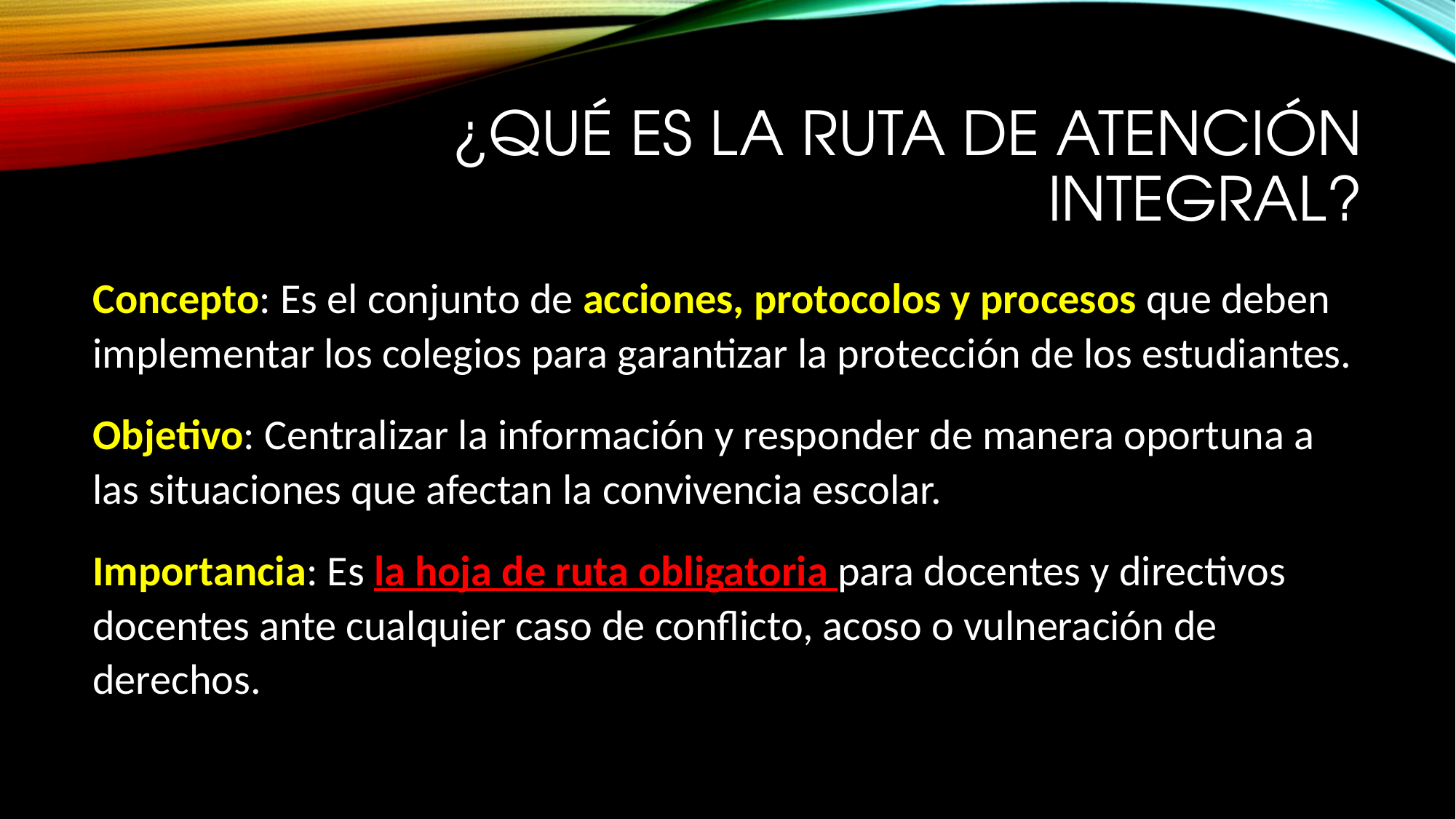

# ¿Qué es la Ruta de Atención Integral?
Concepto: Es el conjunto de acciones, protocolos y procesos que deben implementar los colegios para garantizar la protección de los estudiantes.
Objetivo: Centralizar la información y responder de manera oportuna a las situaciones que afectan la convivencia escolar.
Importancia: Es la hoja de ruta obligatoria para docentes y directivos docentes ante cualquier caso de conflicto, acoso o vulneración de derechos.